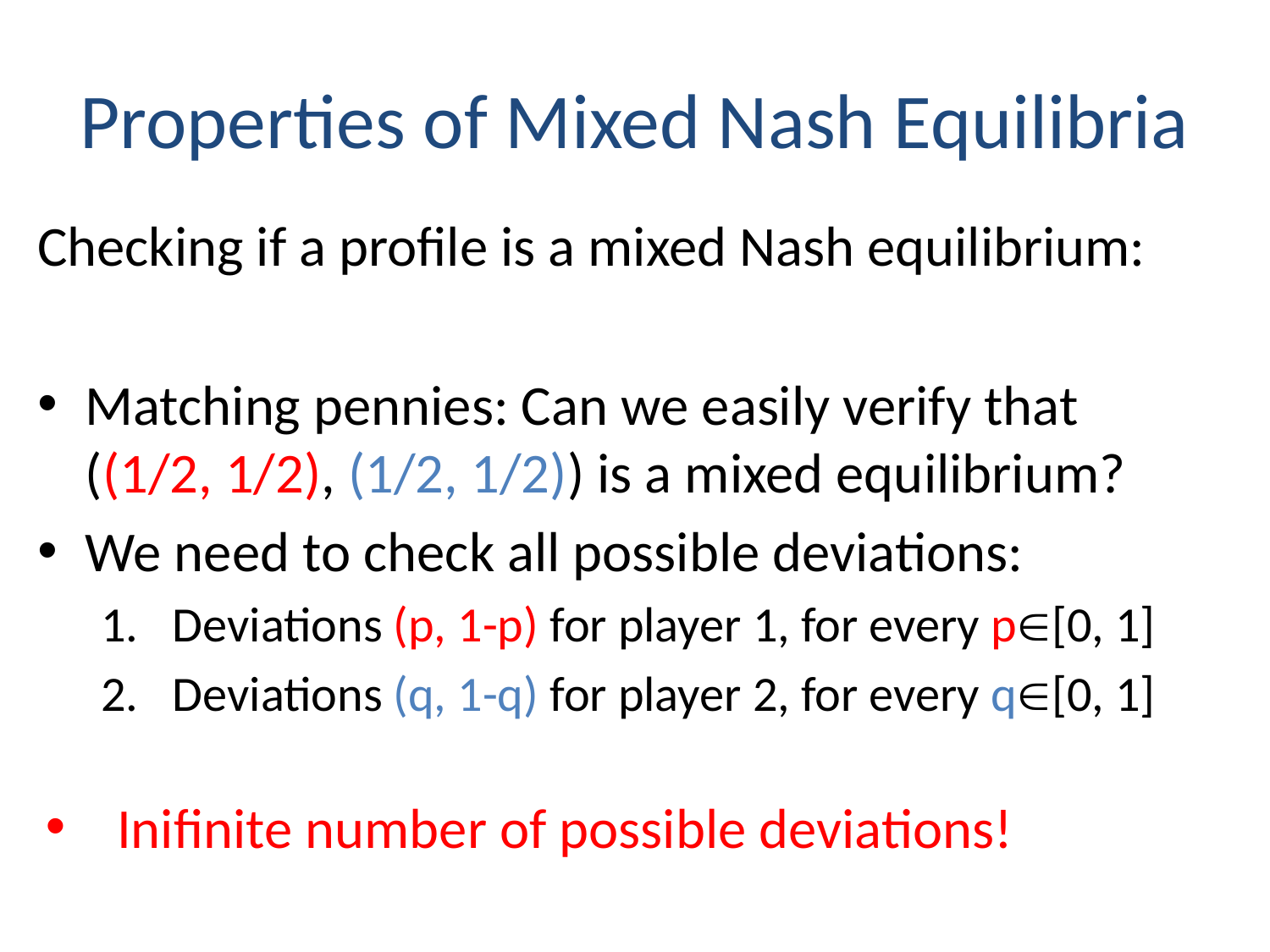

# Properties of Mixed Nash Equilibria
Checking if a profile is a mixed Nash equilibrium:
Matching pennies: Can we easily verify that 	      ((1/2, 1/2), (1/2, 1/2)) is a mixed equilibrium?
We need to check all possible deviations:
Deviations (p, 1-p) for player 1, for every p∈[0, 1]
Deviations (q, 1-q) for player 2, for every q∈[0, 1]
Inifinite number of possible deviations!